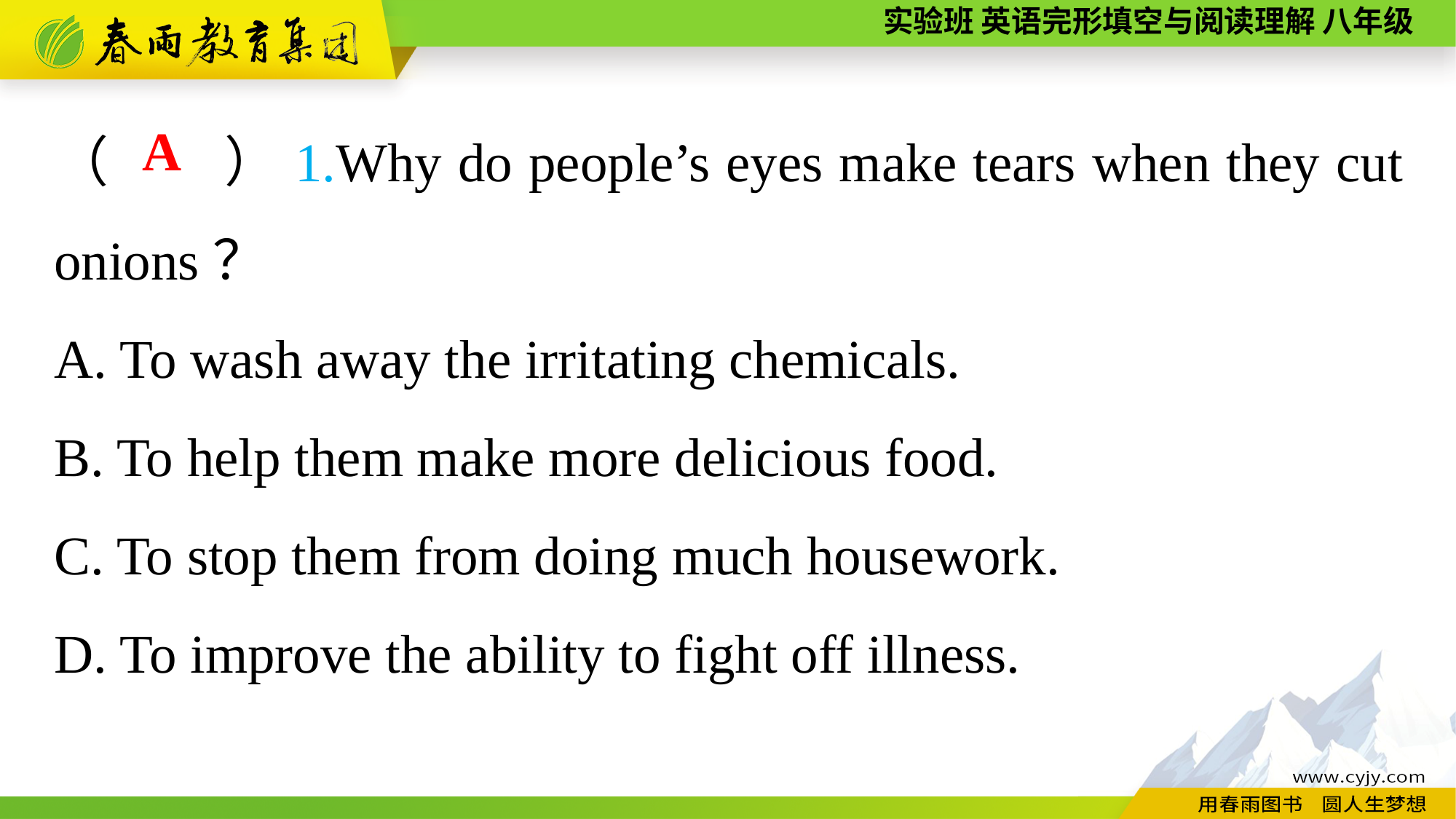

（　　）1.Why do people’s eyes make tears when they cut onions？
A. To wash away the irritating chemicals.
B. To help them make more delicious food.
C. To stop them from doing much housework.
D. To improve the ability to fight off illness.
A